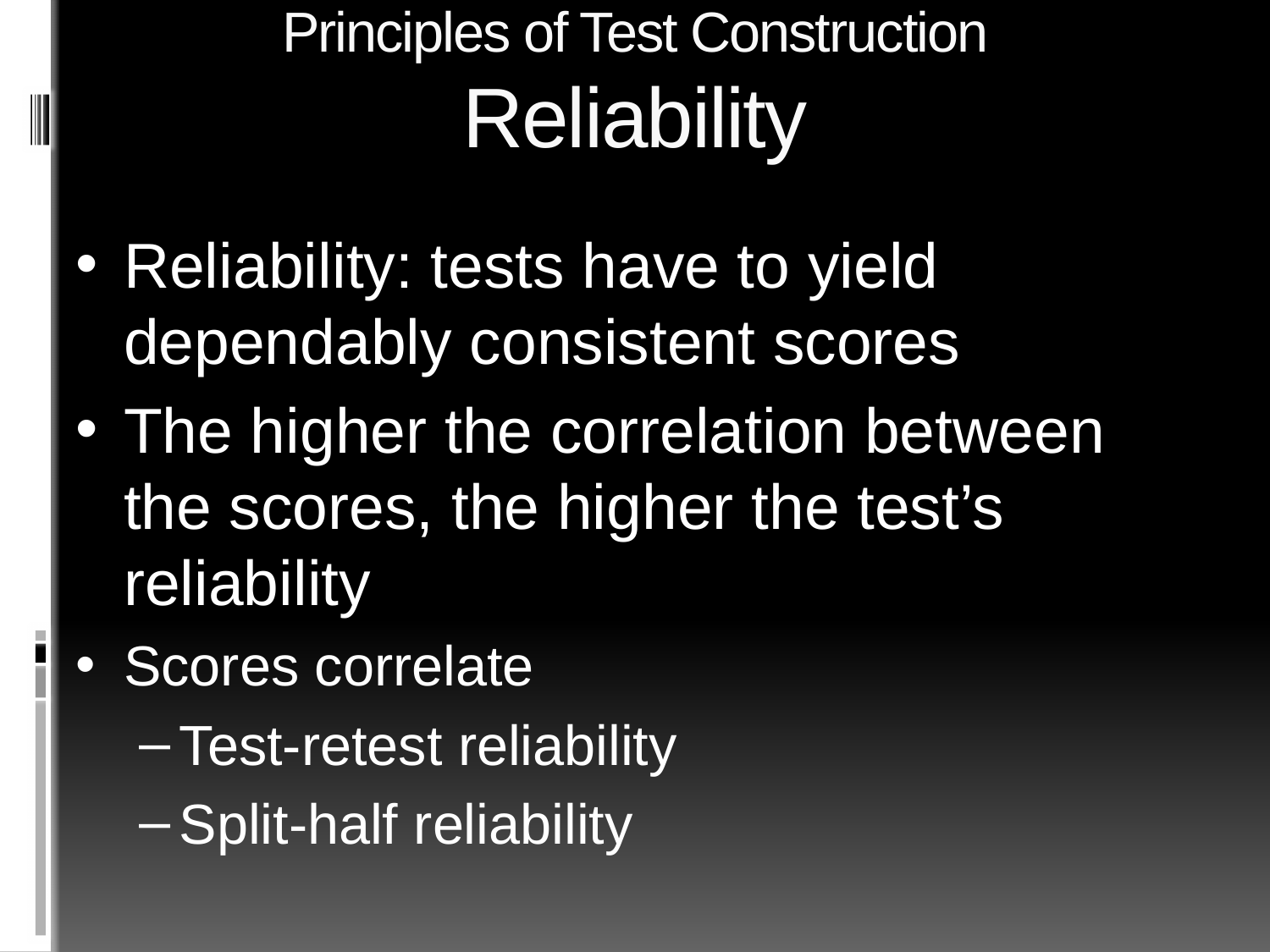

# Principles of Test Construction Reliability
Reliability: tests have to yield dependably consistent scores
The higher the correlation between the scores, the higher the test’s reliability
Scores correlate
Test-retest reliability
Split-half reliability